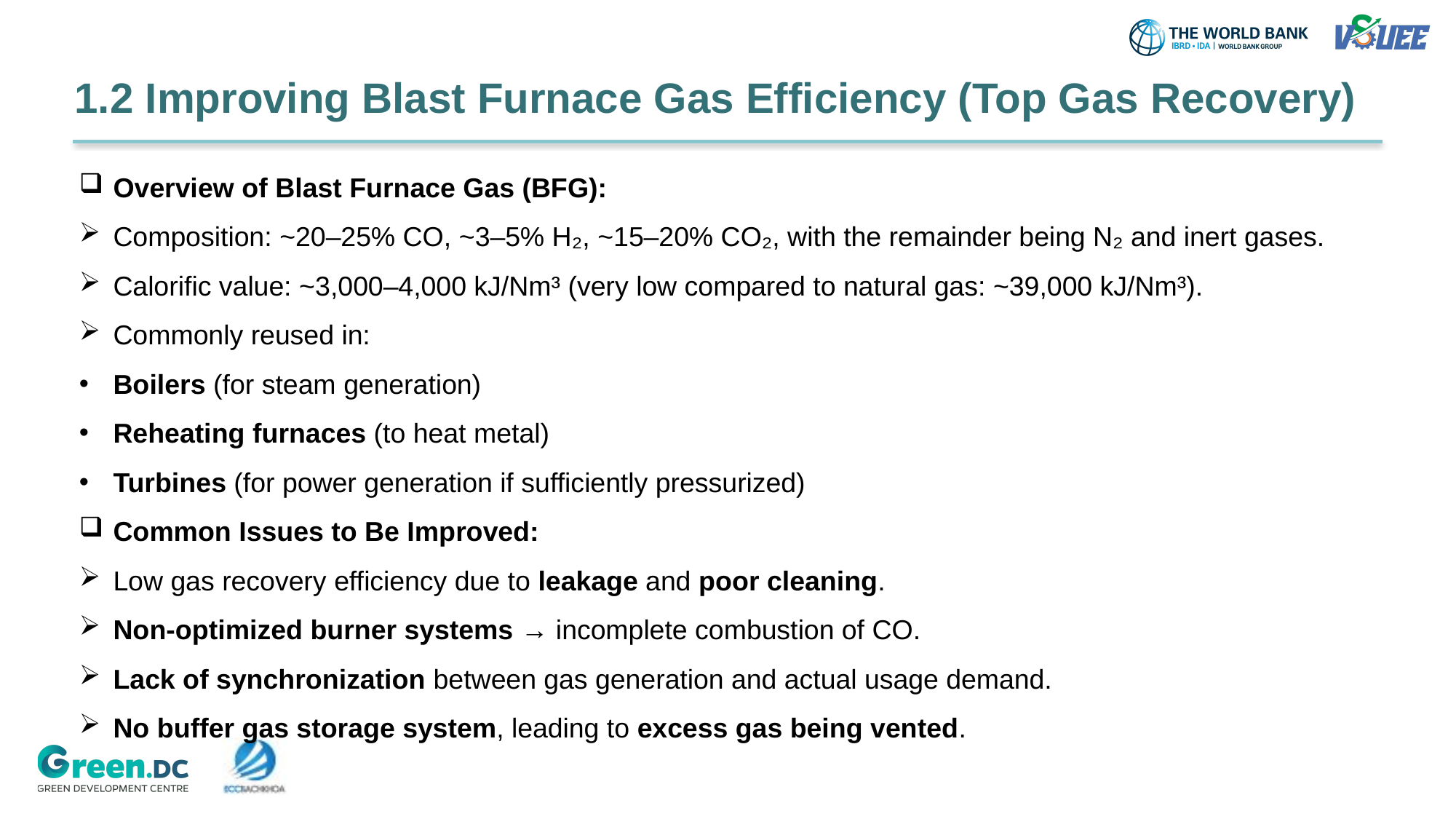

1.2 Improving Blast Furnace Gas Efficiency (Top Gas Recovery)
Overview of Blast Furnace Gas (BFG):
Composition: ~20–25% CO, ~3–5% H₂, ~15–20% CO₂, with the remainder being N₂ and inert gases.
Calorific value: ~3,000–4,000 kJ/Nm³ (very low compared to natural gas: ~39,000 kJ/Nm³).
Commonly reused in:
Boilers (for steam generation)
Reheating furnaces (to heat metal)
Turbines (for power generation if sufficiently pressurized)
Common Issues to Be Improved:
Low gas recovery efficiency due to leakage and poor cleaning.
Non-optimized burner systems → incomplete combustion of CO.
Lack of synchronization between gas generation and actual usage demand.
No buffer gas storage system, leading to excess gas being vented.